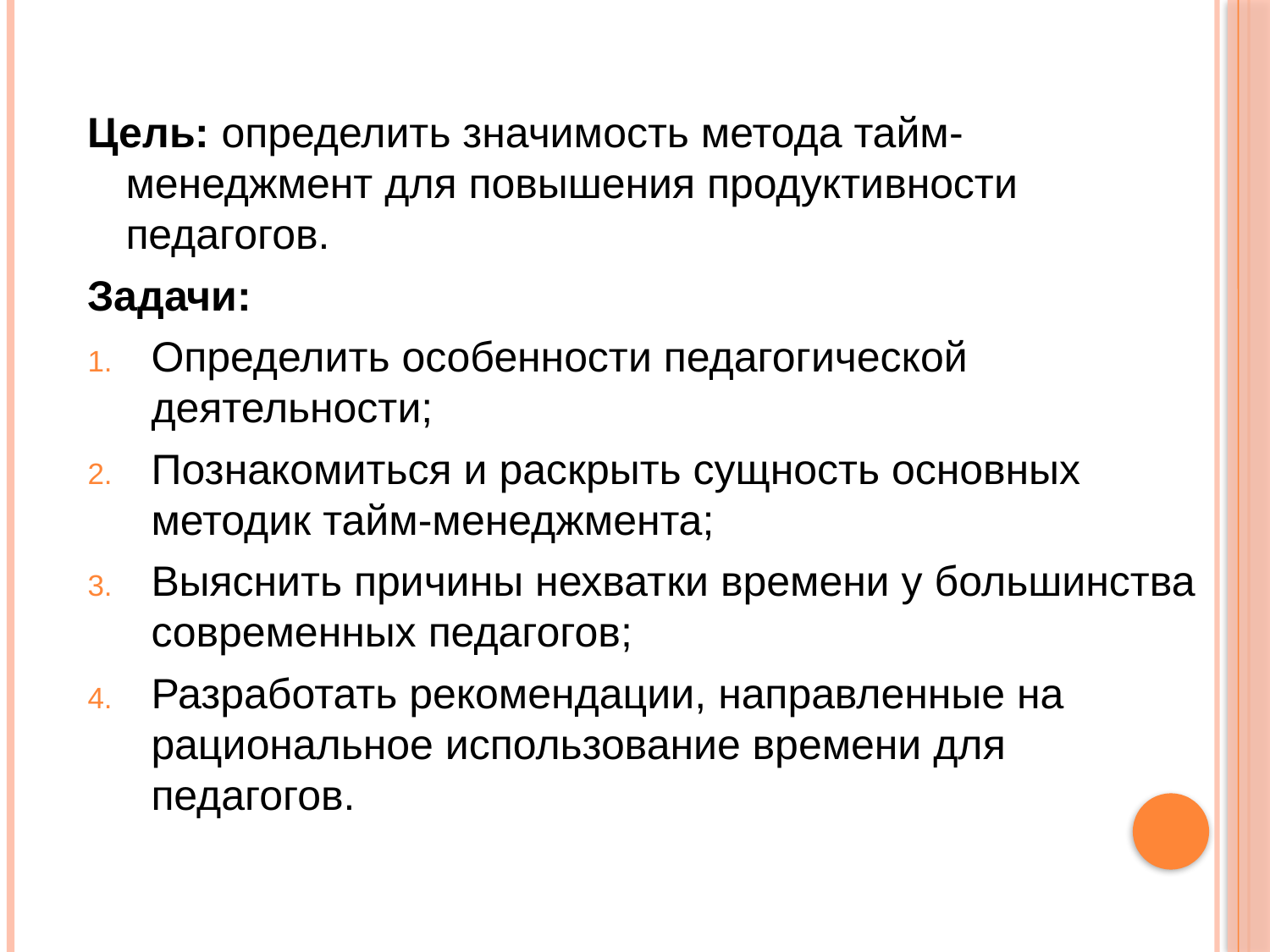

Цель: определить значимость метода тайм-менеджмент для повышения продуктивности педагогов.
Задачи:
Определить особенности педагогической деятельности;
Познакомиться и раскрыть сущность основных методик тайм-менеджмента;
Выяснить причины нехватки времени у большинства современных педагогов;
Разработать рекомендации, направленные на рациональное использование времени для педагогов.